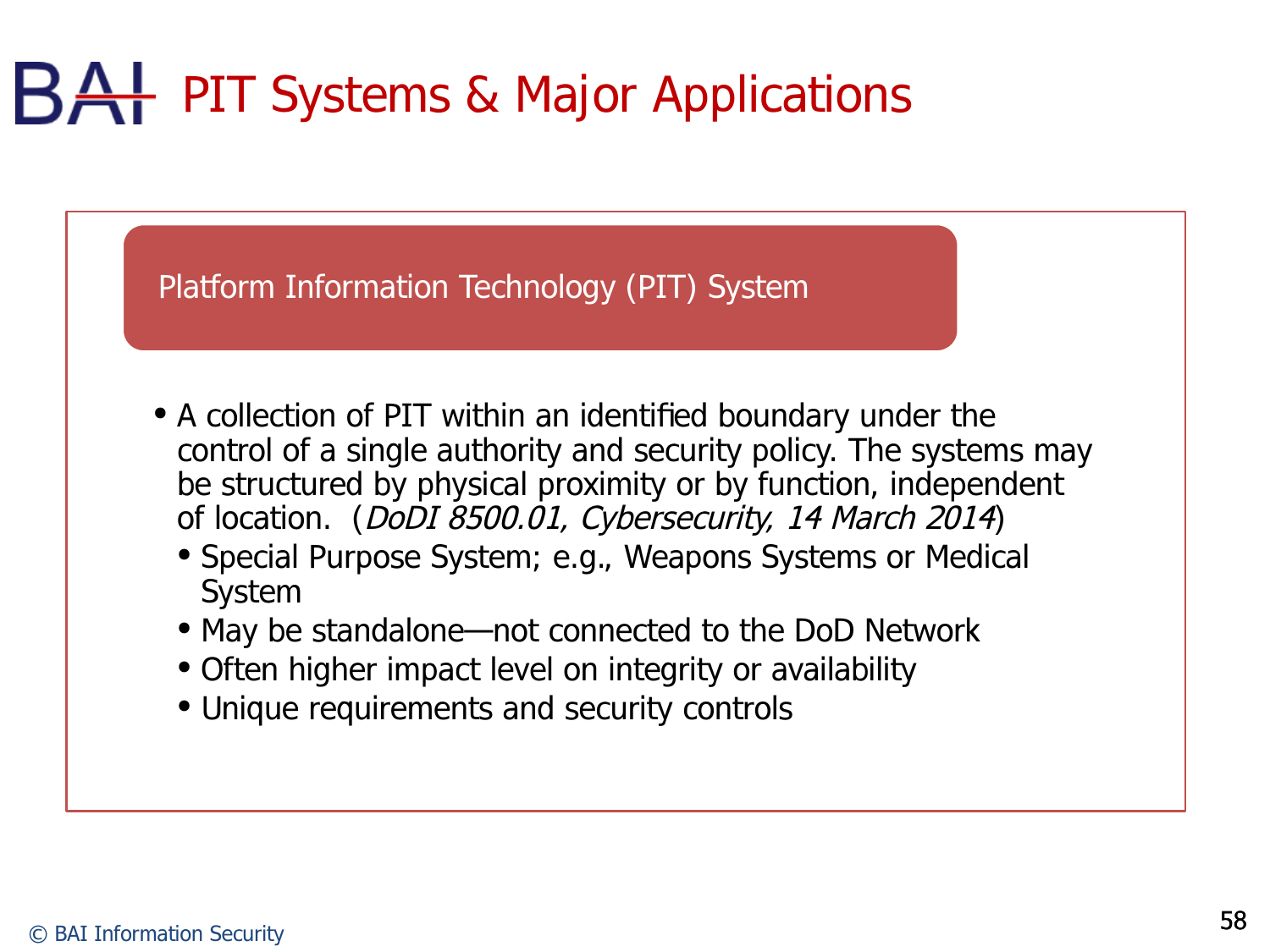

# PIT Systems & Major Applications

A collection of PIT within an identified boundary under the control of a single authority and security policy. The systems may be structured by physical proximity or by function, independent of location.  (DoDI 8500.01, Cybersecurity, 14 March 2014)
Special Purpose System; e.g., Weapons Systems or Medical System
May be standalone—not connected to the DoD Network
Often higher impact level on integrity or availability
Unique requirements and security controls

Platform Information Technology (PIT) System